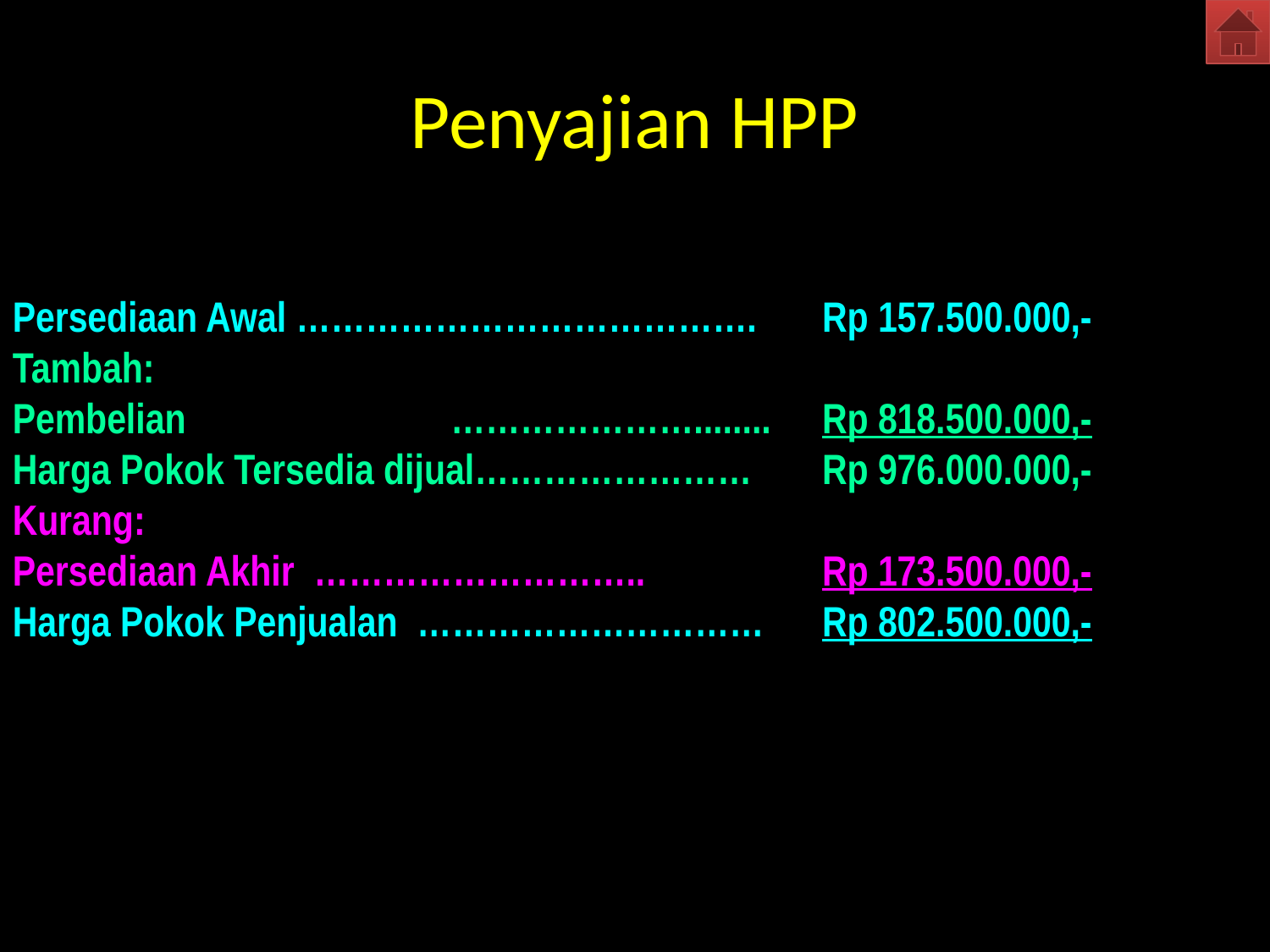

# Penyajian HPP

Persediaan Awal ………………………………….	Rp 157.500.000,-
Tambah:
Pembelian 		 …………………........	Rp 818.500.000,-
Harga Pokok Tersedia dijual……………………	Rp 976.000.000,-
Kurang:
Persediaan Akhir  ………………………..		Rp 173.500.000,-
Harga Pokok Penjualan  …………………………	Rp 802.500.000,-